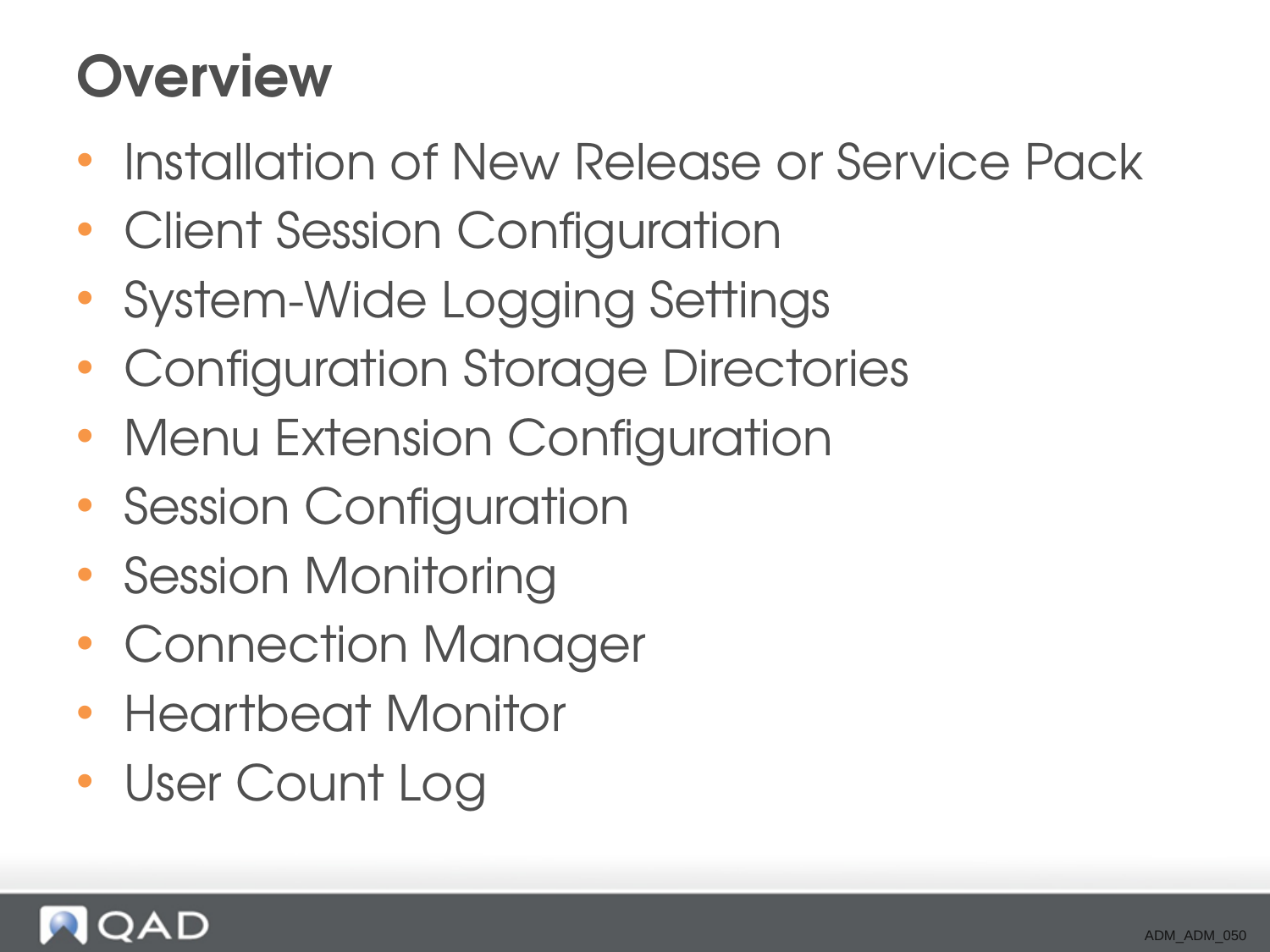

# Overview
Installation of New Release or Service Pack
Client Session Configuration
System-Wide Logging Settings
Configuration Storage Directories
Menu Extension Configuration
Session Configuration
Session Monitoring
Connection Manager
Heartbeat Monitor
User Count Log

ADM_ADM_050